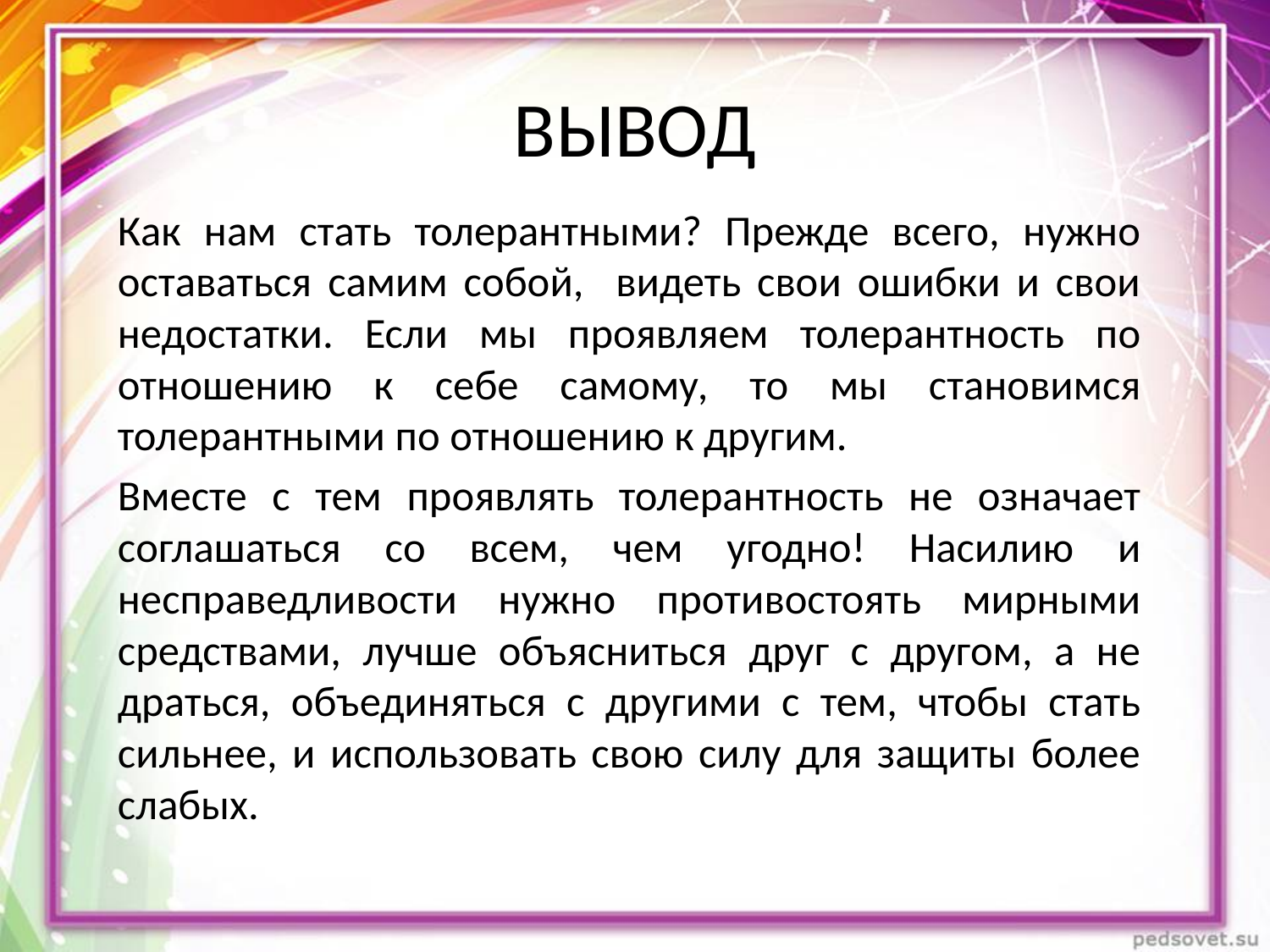

# ВЫВОД
Как нам стать толерантными? Прежде всего, нужно оставаться самим собой,  видеть свои ошибки и свои недостатки. Если мы проявляем толерантность по отношению к себе самому, то мы становимся толерантными по отношению к другим.
Вместе с тем проявлять толерантность не означает соглашаться со всем, чем угодно! Насилию и несправедливости нужно противостоять мирными средствами, лучше объясниться друг с другом, а не драться, объединяться с другими с тем, чтобы стать сильнее, и использовать свою силу для защиты более слабых.